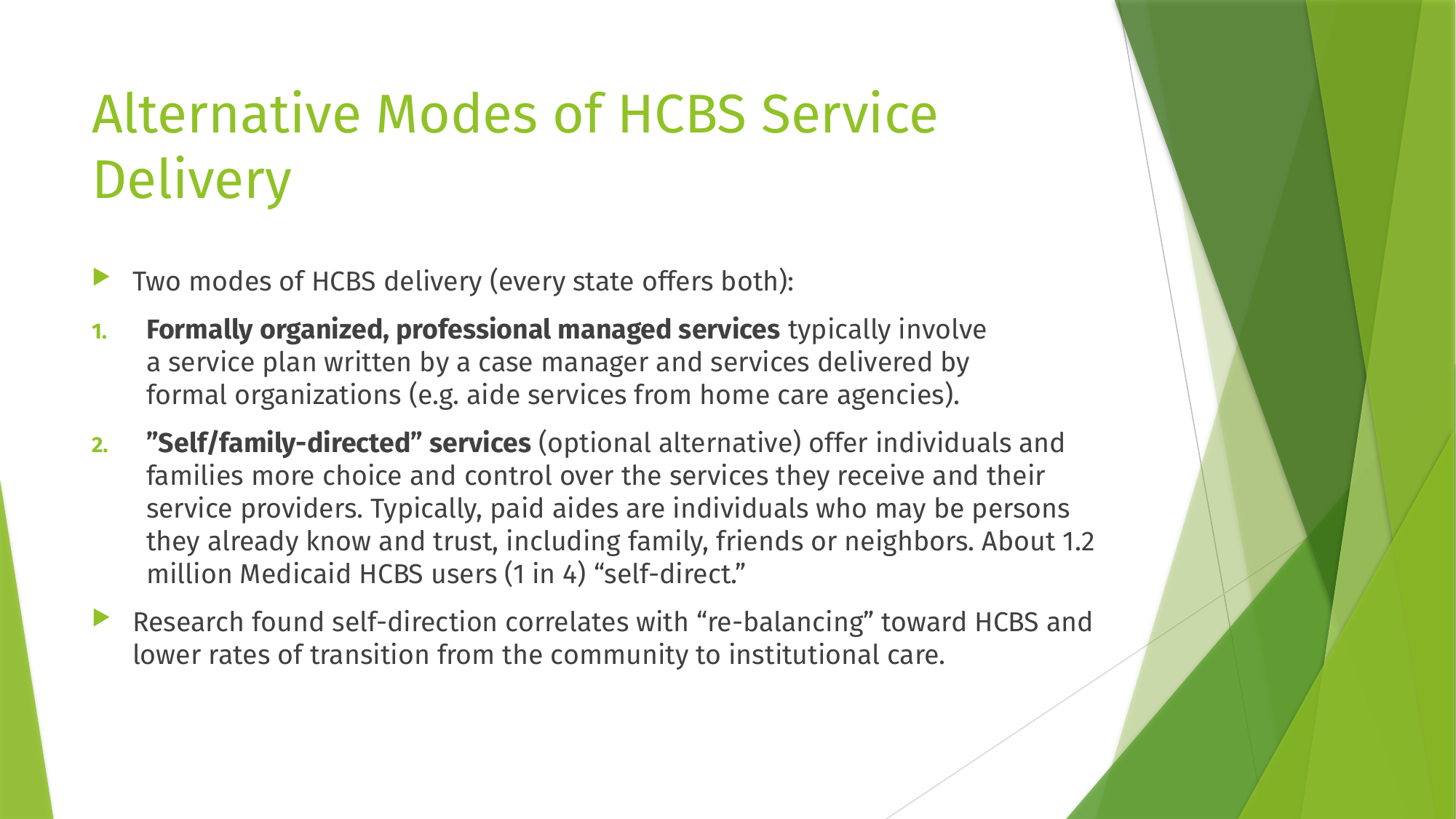

# Alternative Modes of HCBS Service Delivery
Two modes of HCBS delivery (every state offers both):
Formally organized, professional managed services typically involve a service plan written by a case manager and services delivered by formal organizations (e.g. aide services from home care agencies).
”Self/family-directed” services (optional alternative) offer individuals and families more choice and control over the services they receive and their service providers. Typically, paid aides are individuals who may be persons they already know and trust, including family, friends or neighbors. About 1.2 million Medicaid HCBS users (1 in 4) “self-direct.”
Research found self-direction correlates with “re-balancing” toward HCBS and lower rates of transition from the community to institutional care.